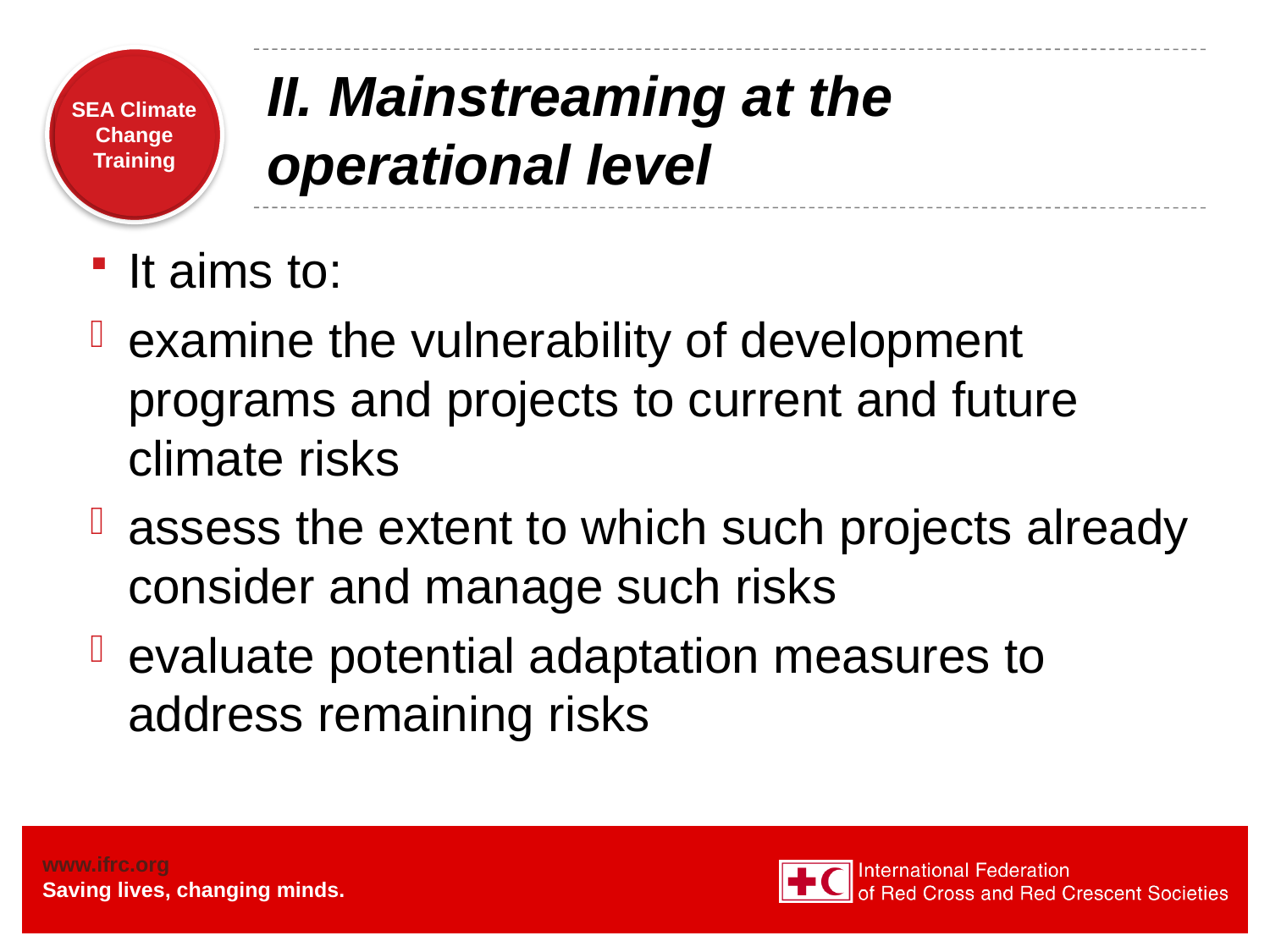

# II. Mainstreaming at the operational level
It aims to:
examine the vulnerability of development programs and projects to current and future climate risks
assess the extent to which such projects already consider and manage such risks
evaluate potential adaptation measures to address remaining risks